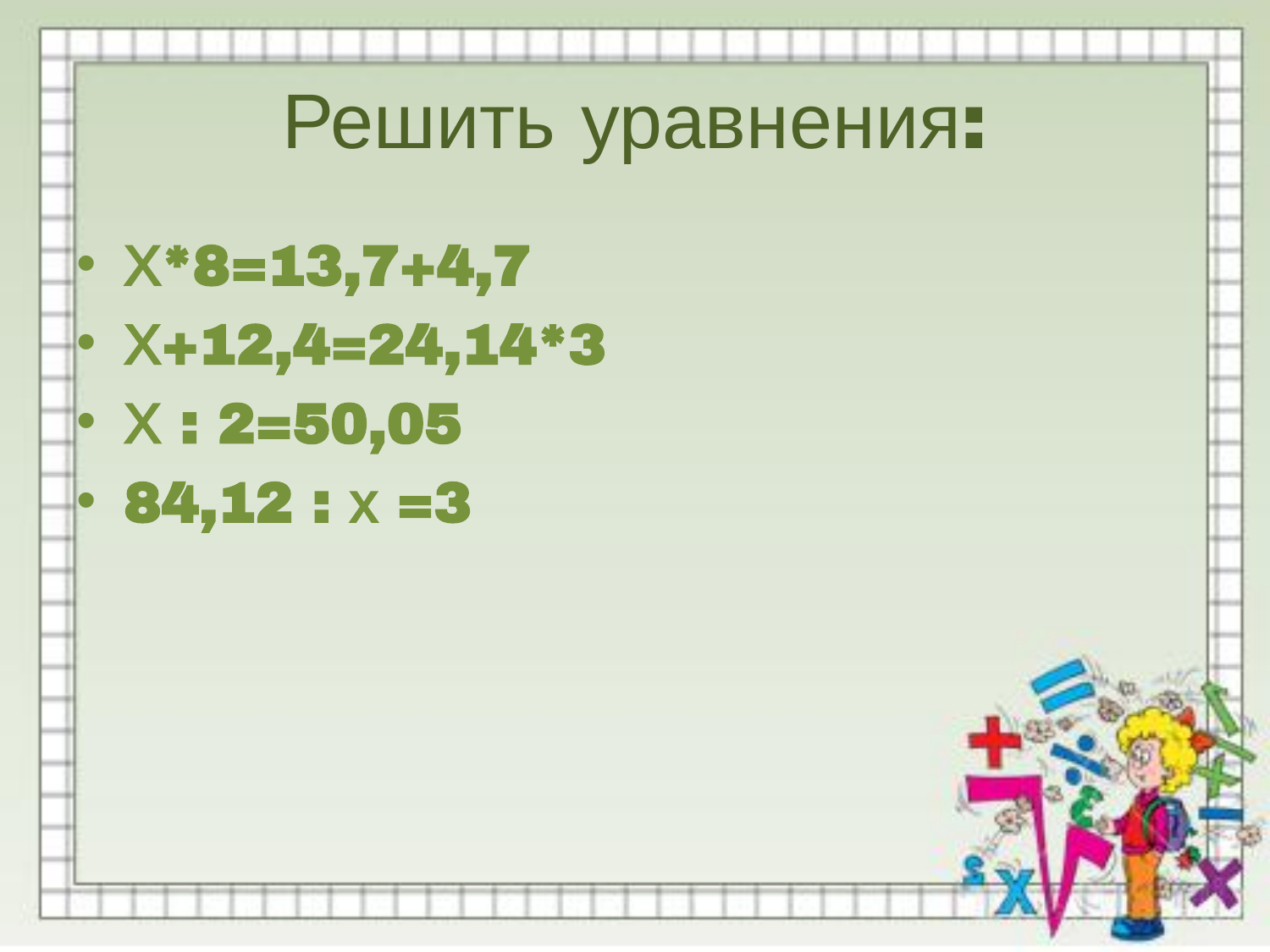

# Решить уравнения:
Х*8=13,7+4,7
Х+12,4=24,14*3
Х : 2=50,05
84,12 : х =3